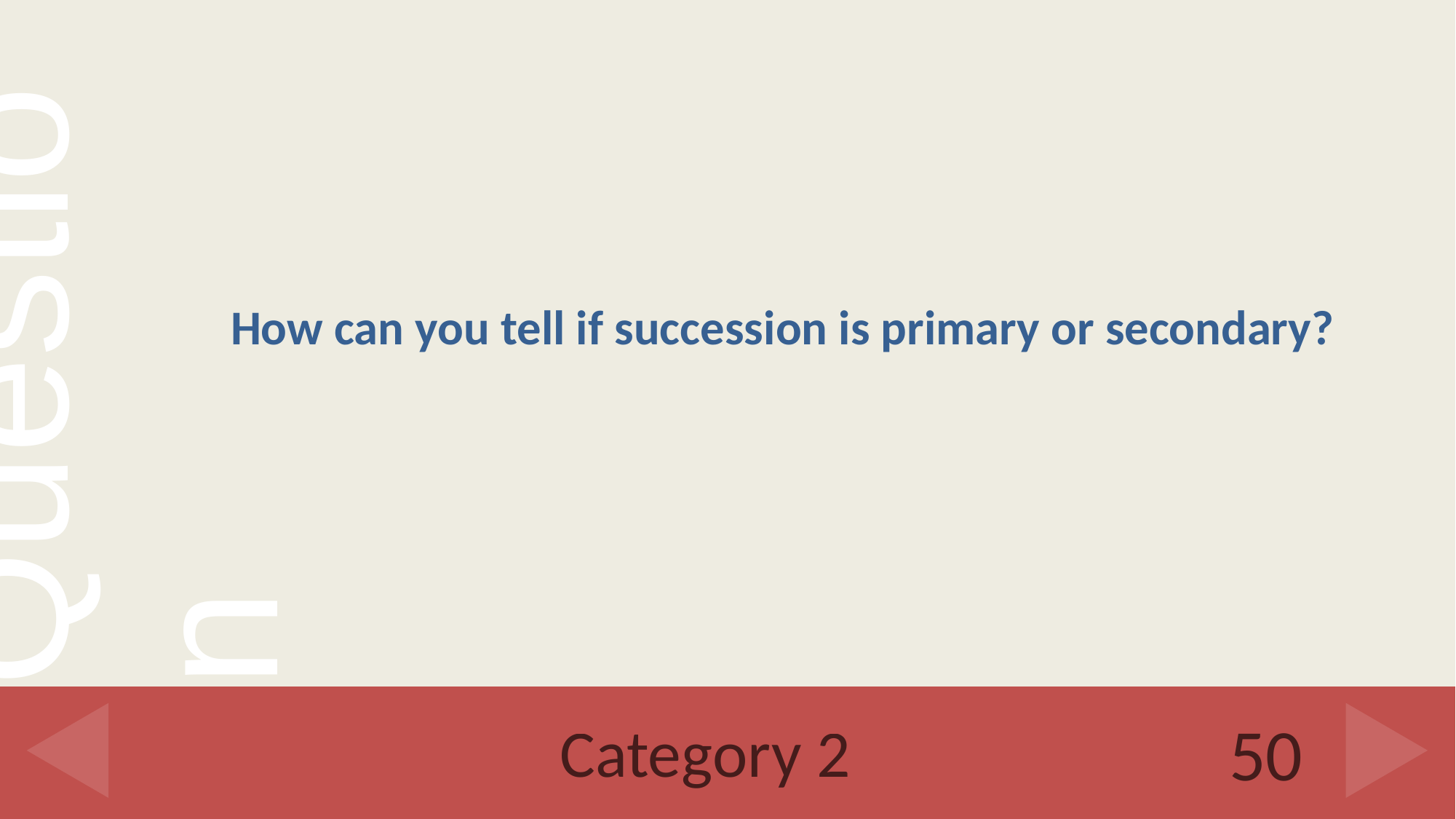

How can you tell if succession is primary or secondary?

# Category 2
50